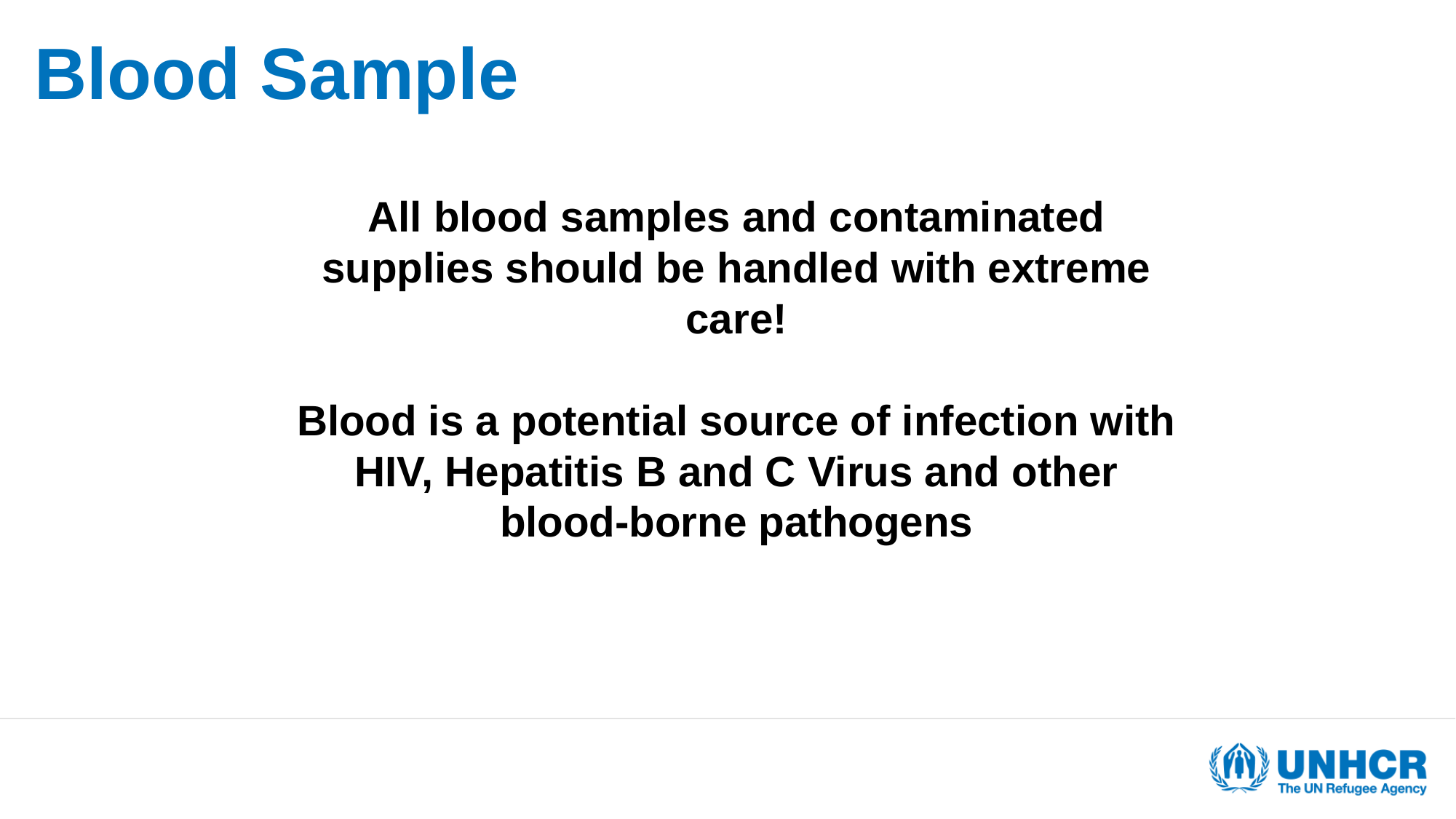

# Blood Sample
All blood samples and contaminated supplies should be handled with extreme care!

Blood is a potential source of infection with HIV, Hepatitis B and C Virus and other blood-borne pathogens